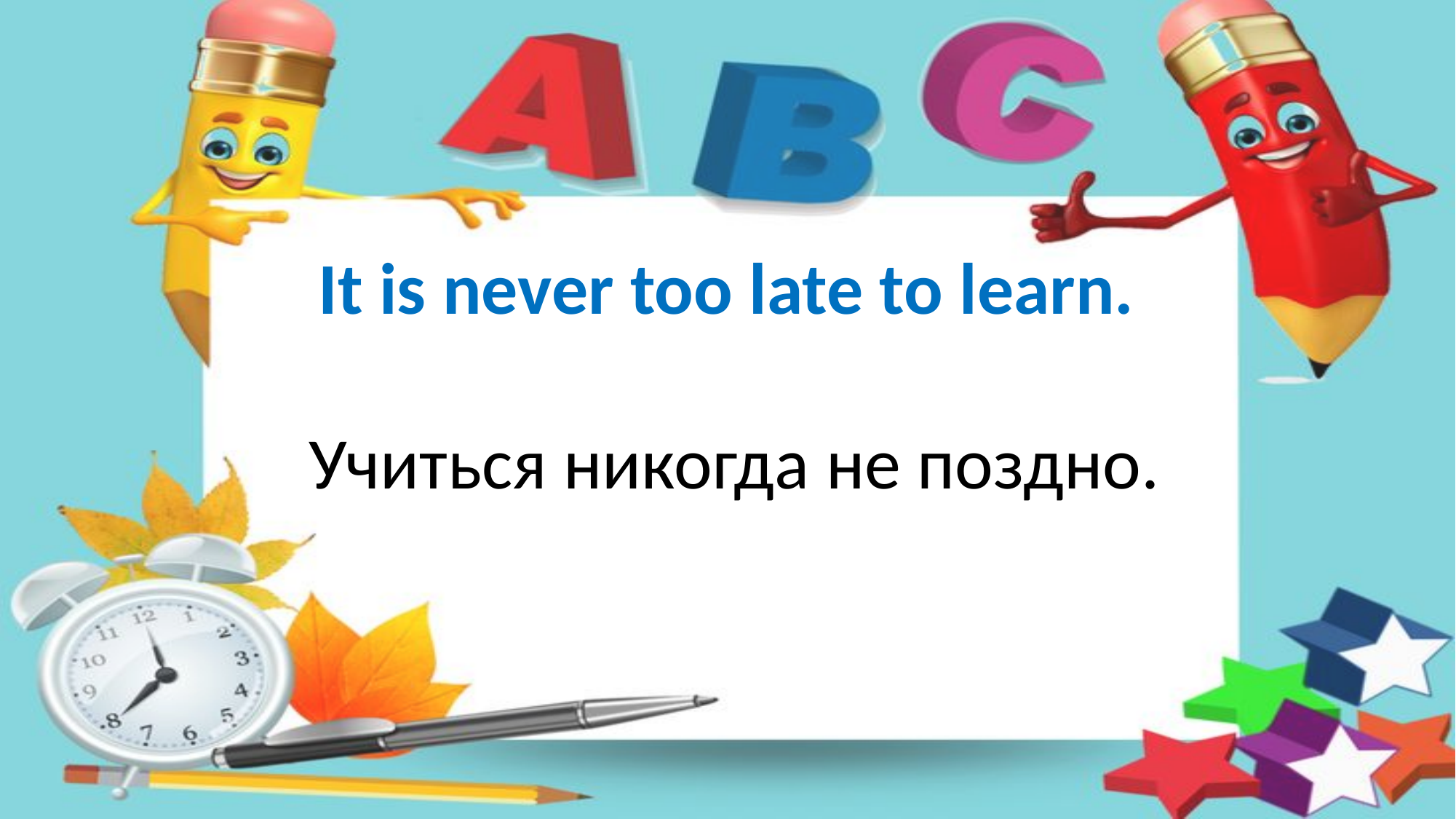

It is never too late to learn.

Учиться никогда не поздно.